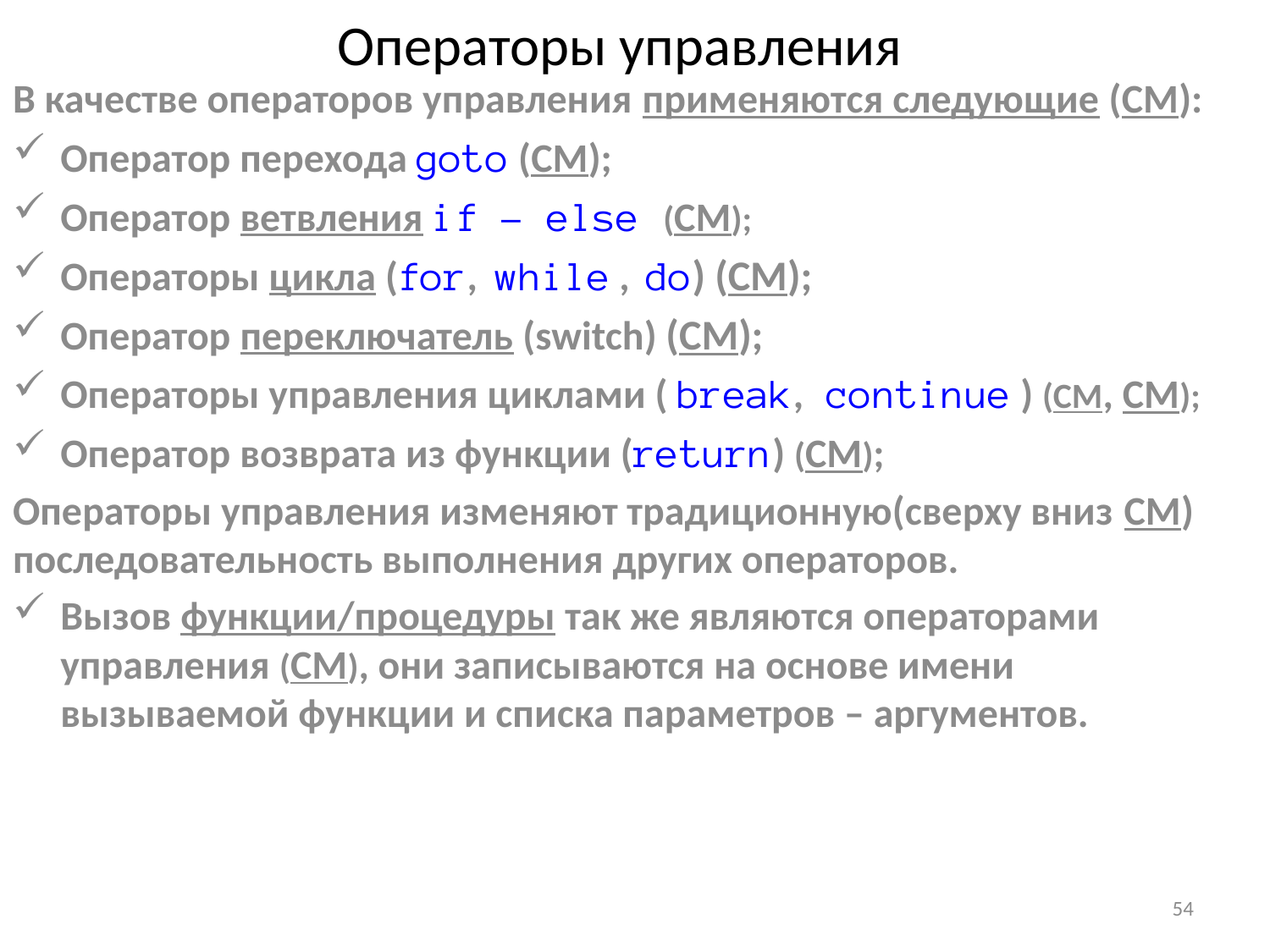

# Операторы управления
В качестве операторов управления применяются следующие (СМ):
Оператор перехода goto (СМ);
Оператор ветвления if - else (СМ);
Операторы цикла (for,  while ,  do) (СМ);
Оператор переключатель (switch) (СМ);
Операторы управления циклами ( break, continue ) (СМ, СМ);
Оператор возврата из функции (return) (СМ);
Операторы управления изменяют традиционную(сверху вниз СМ) последовательность выполнения других операторов.
Вызов функции/процедуры так же являются операторами управления (СМ), они записываются на основе имени вызываемой функции и списка параметров – аргументов.

54